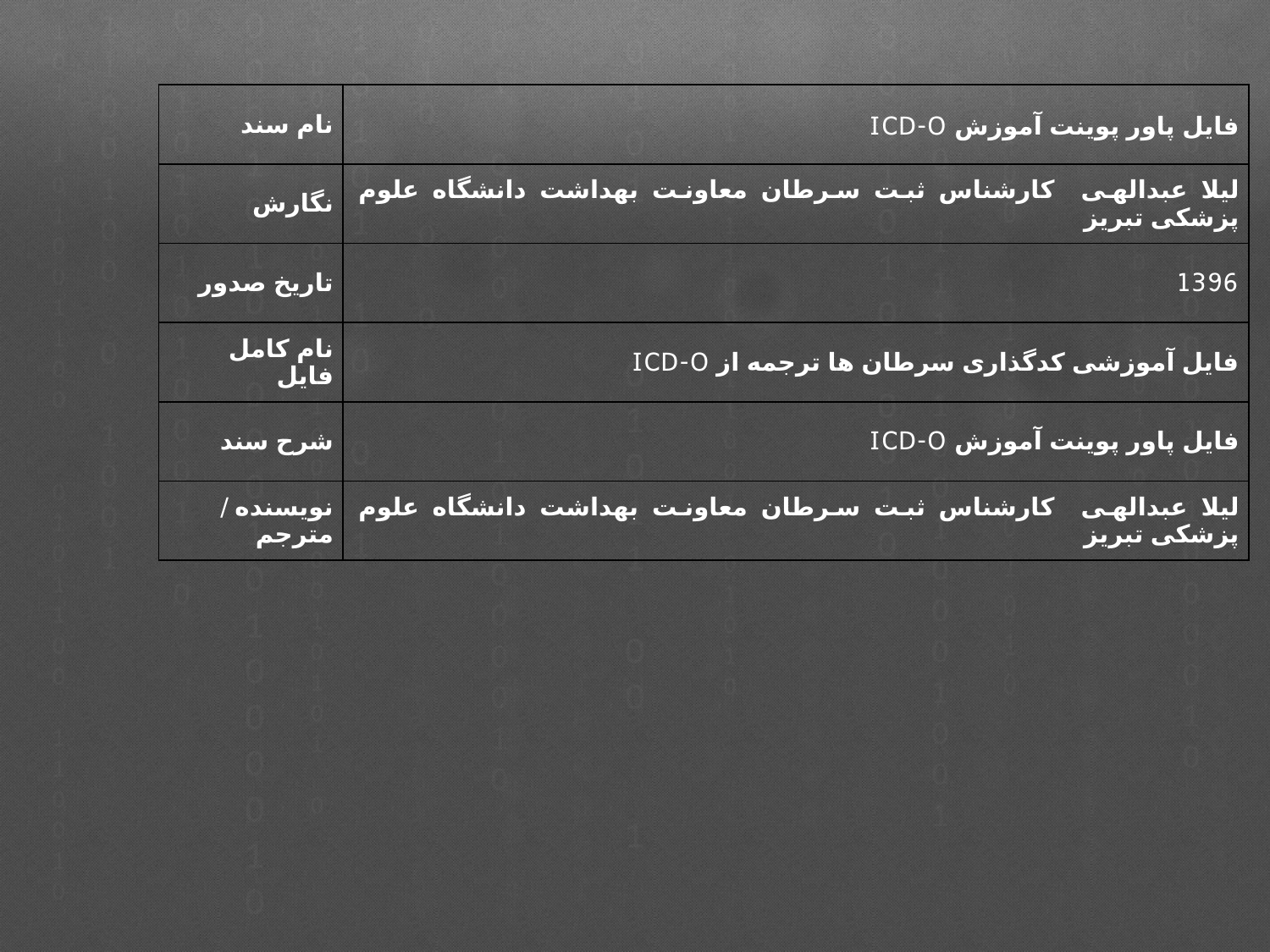

| نام سند | فایل پاور پوینت آموزش ICD-O |
| --- | --- |
| نگارش | لیلا عبدالهی کارشناس ثبت سرطان معاونت بهداشت دانشگاه علوم پزشکی تبریز |
| تاریخ صدور | 1396 |
| نام کامل فایل | فایل آموزشی کدگذاری سرطان ها ترجمه از ICD-O |
| شرح سند | فایل پاور پوینت آموزش ICD-O |
| نویسنده/ مترجم | لیلا عبدالهی کارشناس ثبت سرطان معاونت بهداشت دانشگاه علوم پزشکی تبریز |